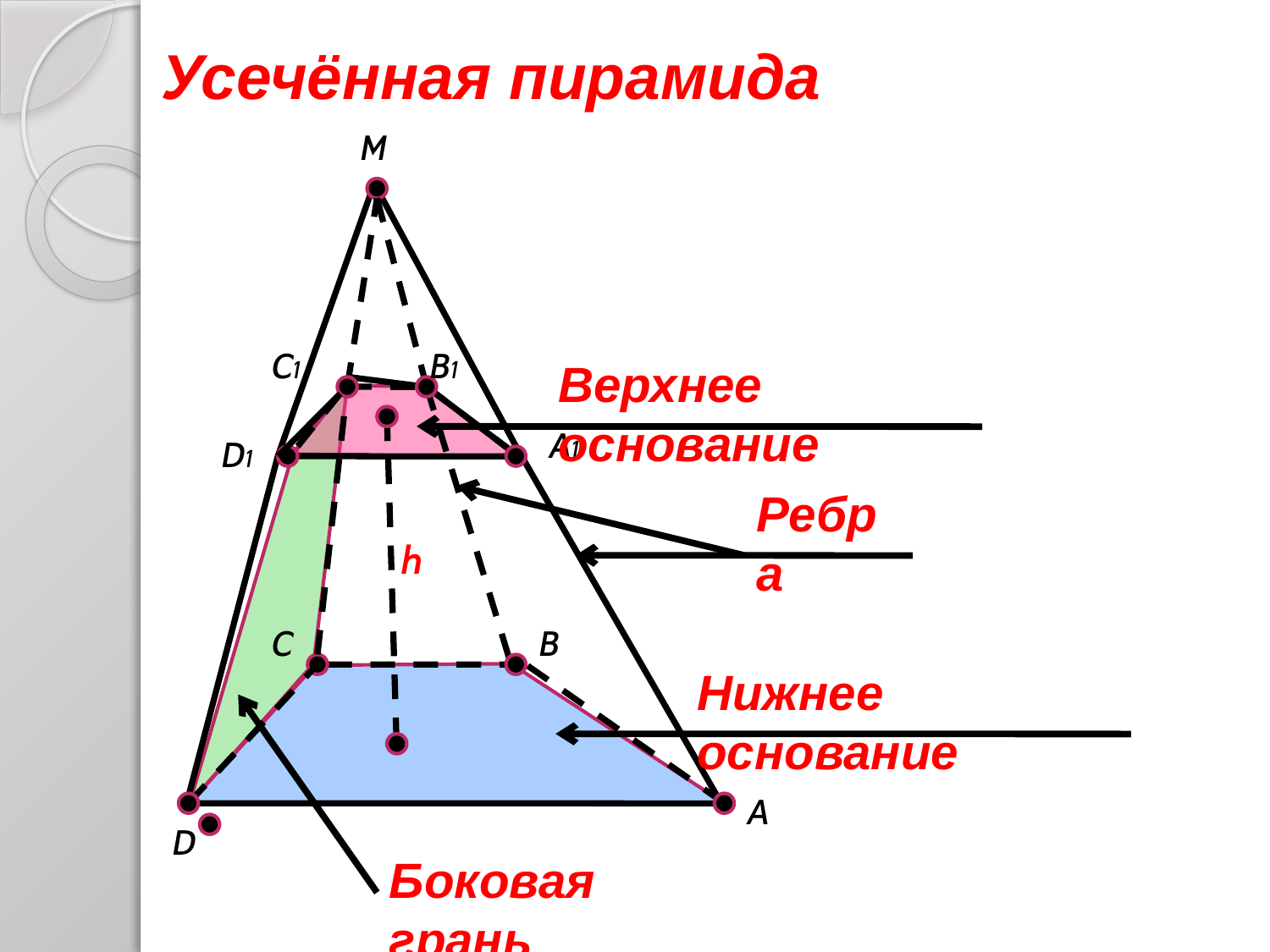

Усечённая пирамида
M

C1
B1
Верхнее основание

A1
D1

Ребра
h
C
B

Нижнее основание

A

D

Боковая грань